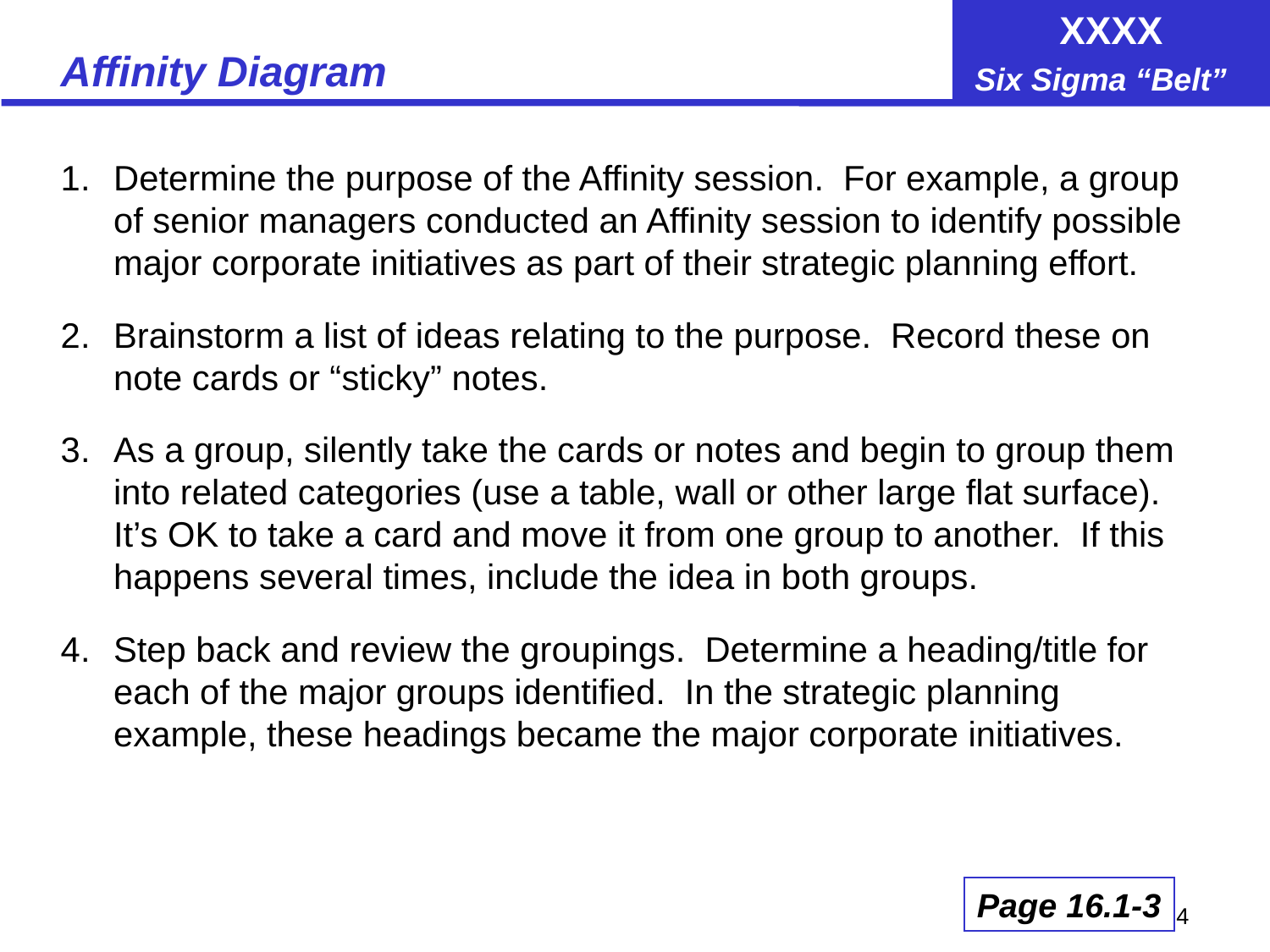

# Affinity Diagram
1.	Determine the purpose of the Affinity session.  For example, a group of senior managers conducted an Affinity session to identify possible major corporate initiatives as part of their strategic planning effort.
2.	Brainstorm a list of ideas relating to the purpose.  Record these on note cards or “sticky” notes.
3.	As a group, silently take the cards or notes and begin to group them into related categories (use a table, wall or other large flat surface).  It’s OK to take a card and move it from one group to another.  If this happens several times, include the idea in both groups.
4.	Step back and review the groupings.  Determine a heading/title for each of the major groups identified.  In the strategic planning example, these headings became the major corporate initiatives.
Page 16.1-3